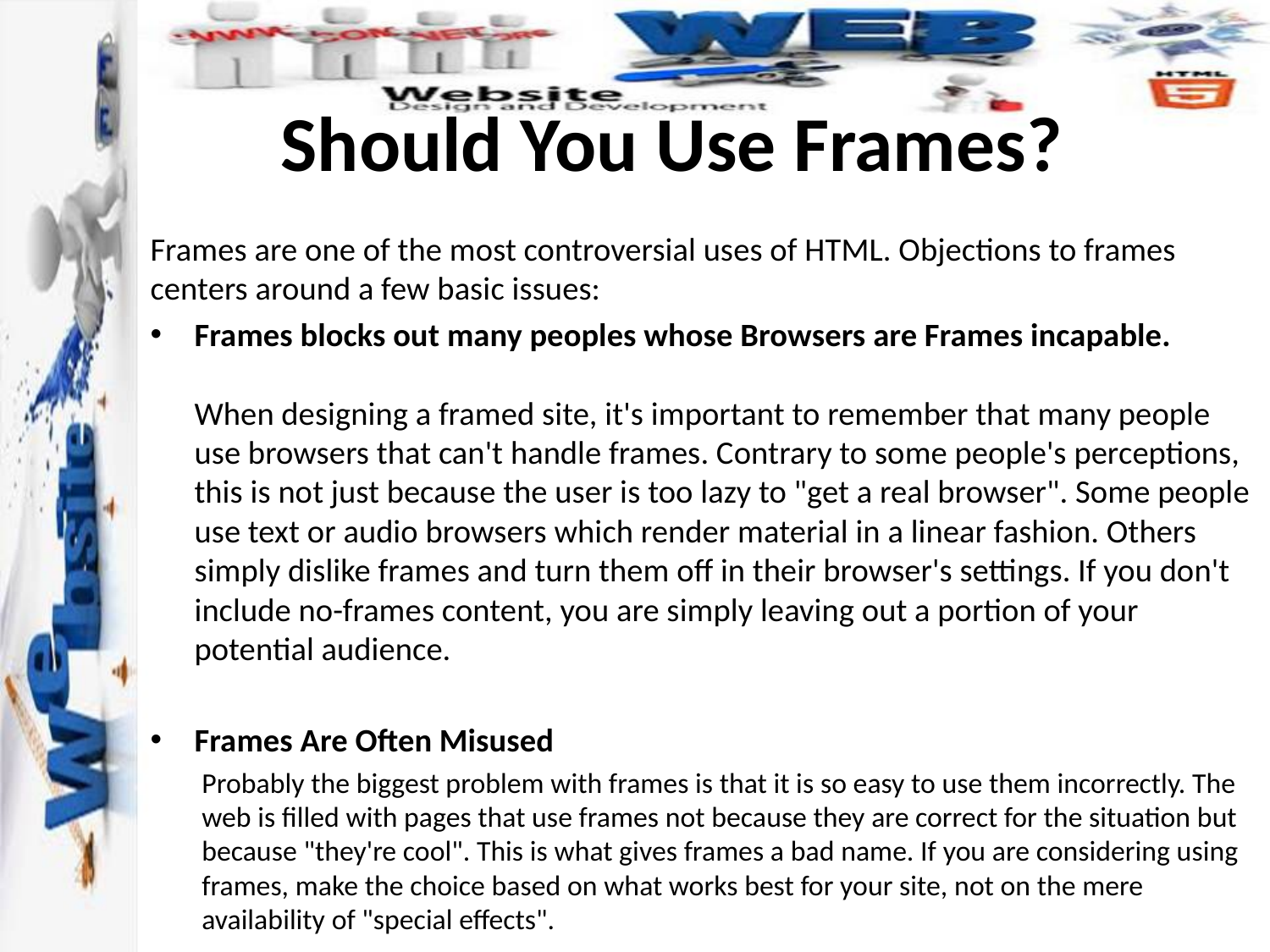

# Should You Use Frames?
Frames are one of the most controversial uses of HTML. Objections to frames centers around a few basic issues:
Frames blocks out many peoples whose Browsers are Frames incapable.
When designing a framed site, it's important to remember that many people use browsers that can't handle frames. Contrary to some people's perceptions, this is not just because the user is too lazy to "get a real browser". Some people use text or audio browsers which render material in a linear fashion. Others simply dislike frames and turn them off in their browser's settings. If you don't include no-frames content, you are simply leaving out a portion of your potential audience.

Frames Are Often Misused
Probably the biggest problem with frames is that it is so easy to use them incorrectly. The web is filled with pages that use frames not because they are correct for the situation but because "they're cool". This is what gives frames a bad name. If you are considering using frames, make the choice based on what works best for your site, not on the mere availability of "special effects".